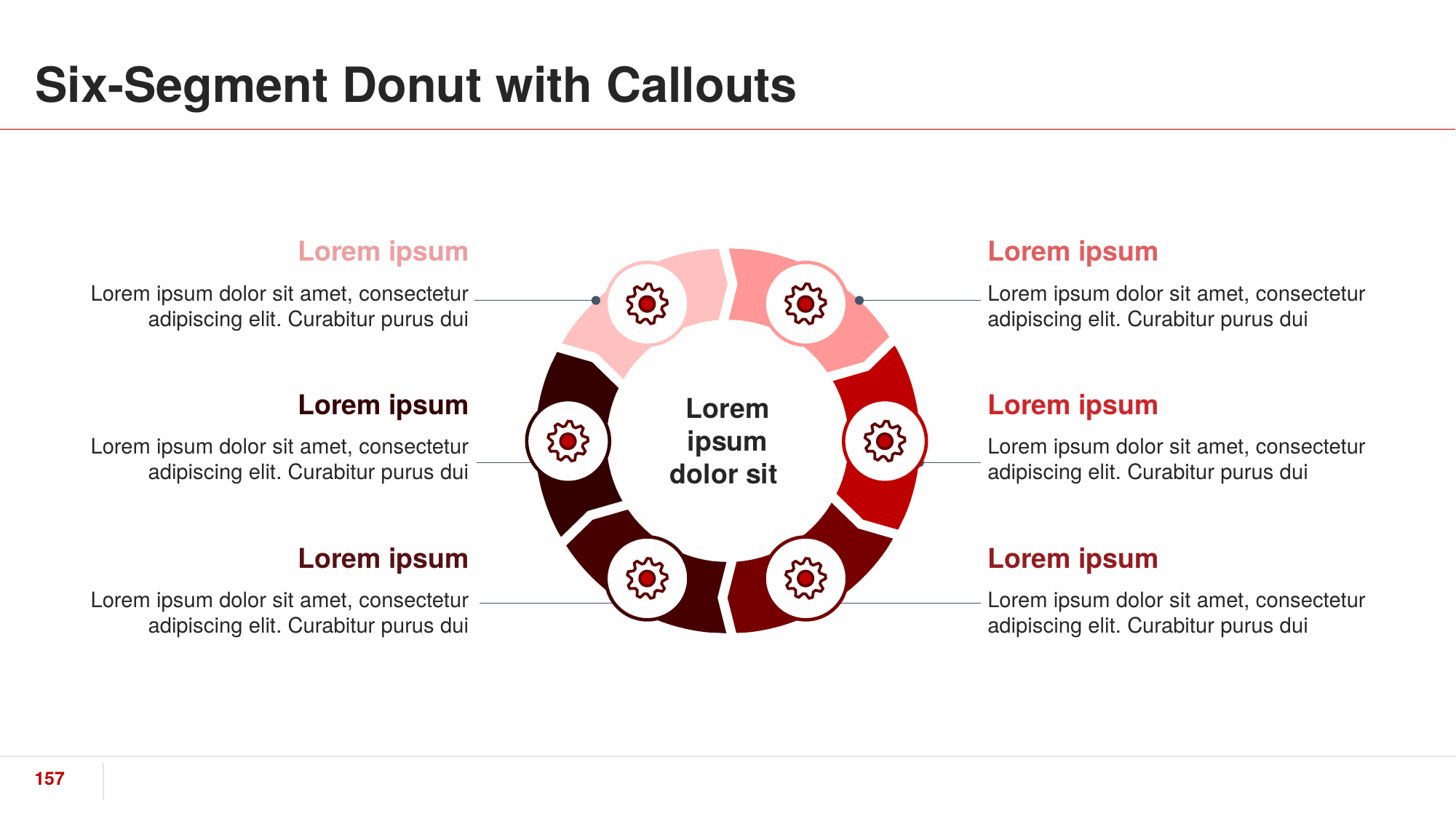

# Six-Segment Donut with Callouts

Lorem ipsum
Lorem ipsum

Lorem ipsum dolor sit amet, consectetur adipiscing elit. Curabitur purus dui
Lorem ipsum dolor sit amet, consectetur adipiscing elit. Curabitur purus dui

Lorem ipsum
Lorem ipsum
Lorem ipsum dolor sit

Lorem ipsum dolor sit amet, consectetur adipiscing elit. Curabitur purus dui
Lorem ipsum dolor sit amet, consectetur adipiscing elit. Curabitur purus dui

Lorem ipsum
Lorem ipsum

Lorem ipsum dolor sit amet, consectetur adipiscing elit. Curabitur purus dui
Lorem ipsum dolor sit amet, consectetur adipiscing elit. Curabitur purus dui
157